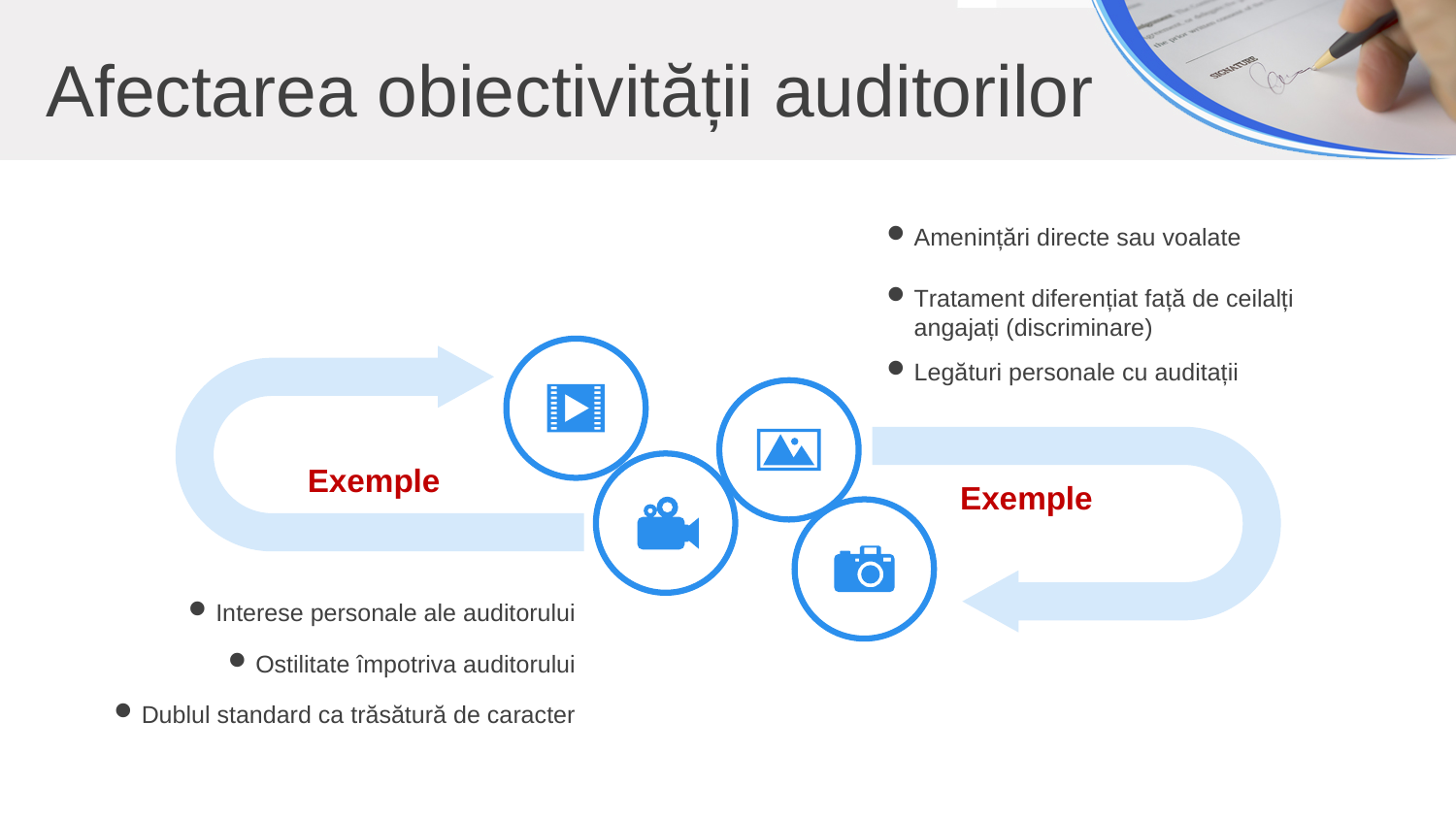

Afectarea obiectivității auditorilor
Amenințări directe sau voalate

Tratament diferențiat față de ceilalți angajați (discriminare)

Legături personale cu auditații

Exemple

Exemple

Interese personale ale auditorului
Ostilitate împotriva auditorului
Dublul standard ca trăsătură de caracter